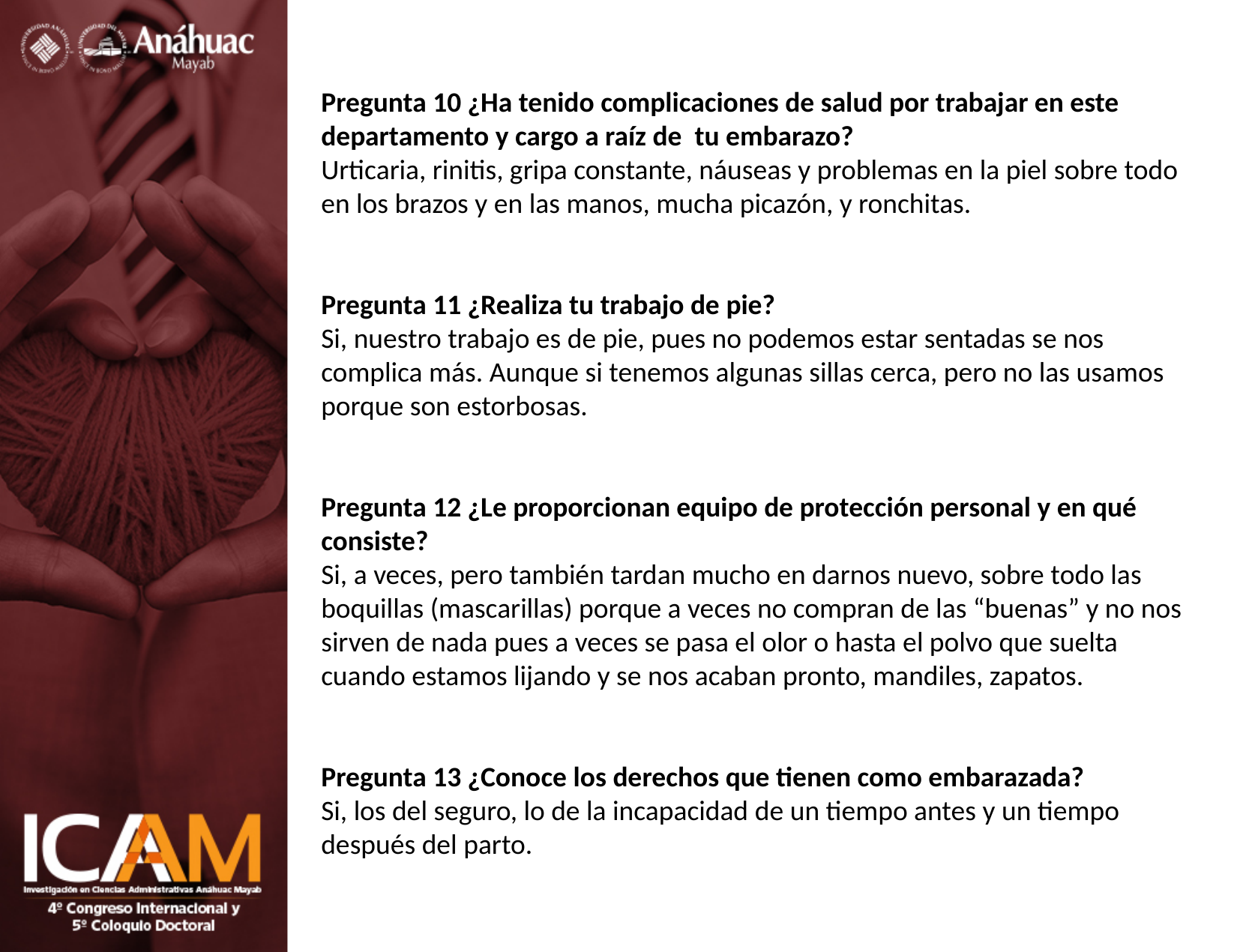

Pregunta 10 ¿Ha tenido complicaciones de salud por trabajar en este departamento y cargo a raíz de  tu embarazo?
Urticaria, rinitis, gripa constante, náuseas y problemas en la piel sobre todo en los brazos y en las manos, mucha picazón, y ronchitas.

Pregunta 11 ¿Realiza tu trabajo de pie?
Si, nuestro trabajo es de pie, pues no podemos estar sentadas se nos complica más. Aunque si tenemos algunas sillas cerca, pero no las usamos porque son estorbosas.

Pregunta 12 ¿Le proporcionan equipo de protección personal y en qué consiste?
Si, a veces, pero también tardan mucho en darnos nuevo, sobre todo las boquillas (mascarillas) porque a veces no compran de las “buenas” y no nos sirven de nada pues a veces se pasa el olor o hasta el polvo que suelta cuando estamos lijando y se nos acaban pronto, mandiles, zapatos.

Pregunta 13 ¿Conoce los derechos que tienen como embarazada?
Si, los del seguro, lo de la incapacidad de un tiempo antes y un tiempo después del parto.